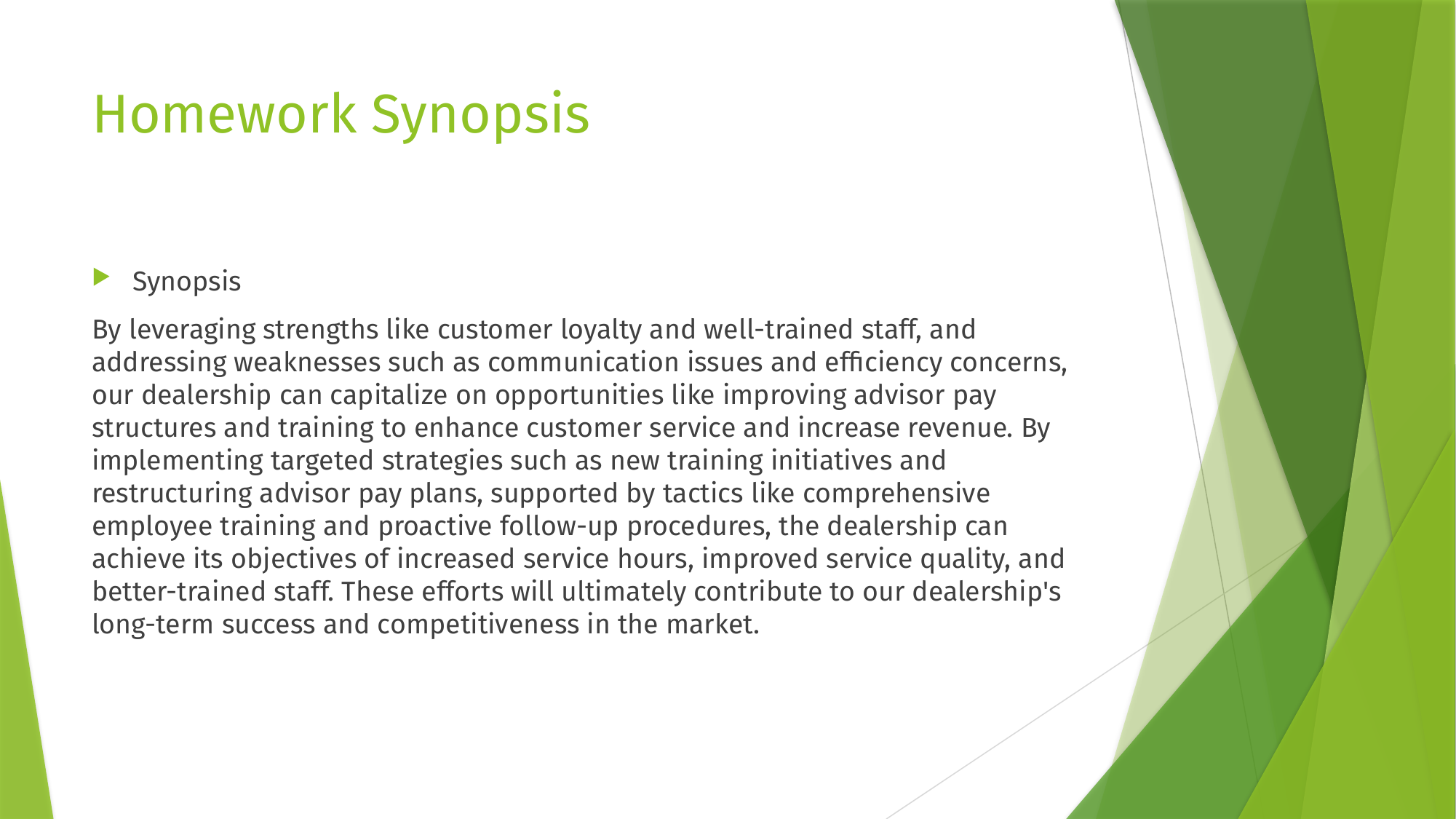

# Homework Synopsis
Synopsis
By leveraging strengths like customer loyalty and well-trained staff, and addressing weaknesses such as communication issues and efficiency concerns, our dealership can capitalize on opportunities like improving advisor pay structures and training to enhance customer service and increase revenue. By implementing targeted strategies such as new training initiatives and restructuring advisor pay plans, supported by tactics like comprehensive employee training and proactive follow-up procedures, the dealership can achieve its objectives of increased service hours, improved service quality, and better-trained staff. These efforts will ultimately contribute to our dealership's long-term success and competitiveness in the market.